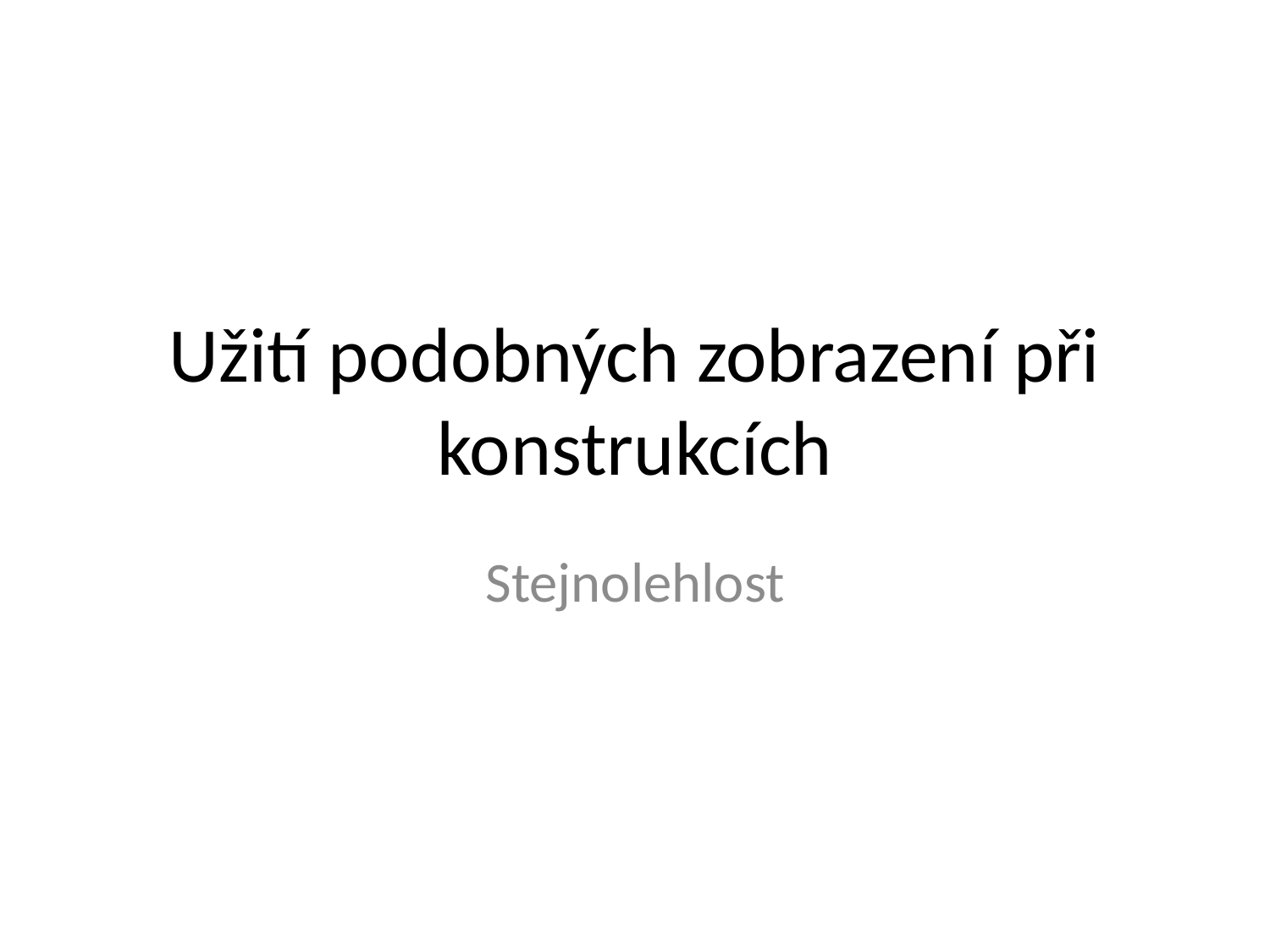

# Užití podobných zobrazení při konstrukcích
Stejnolehlost